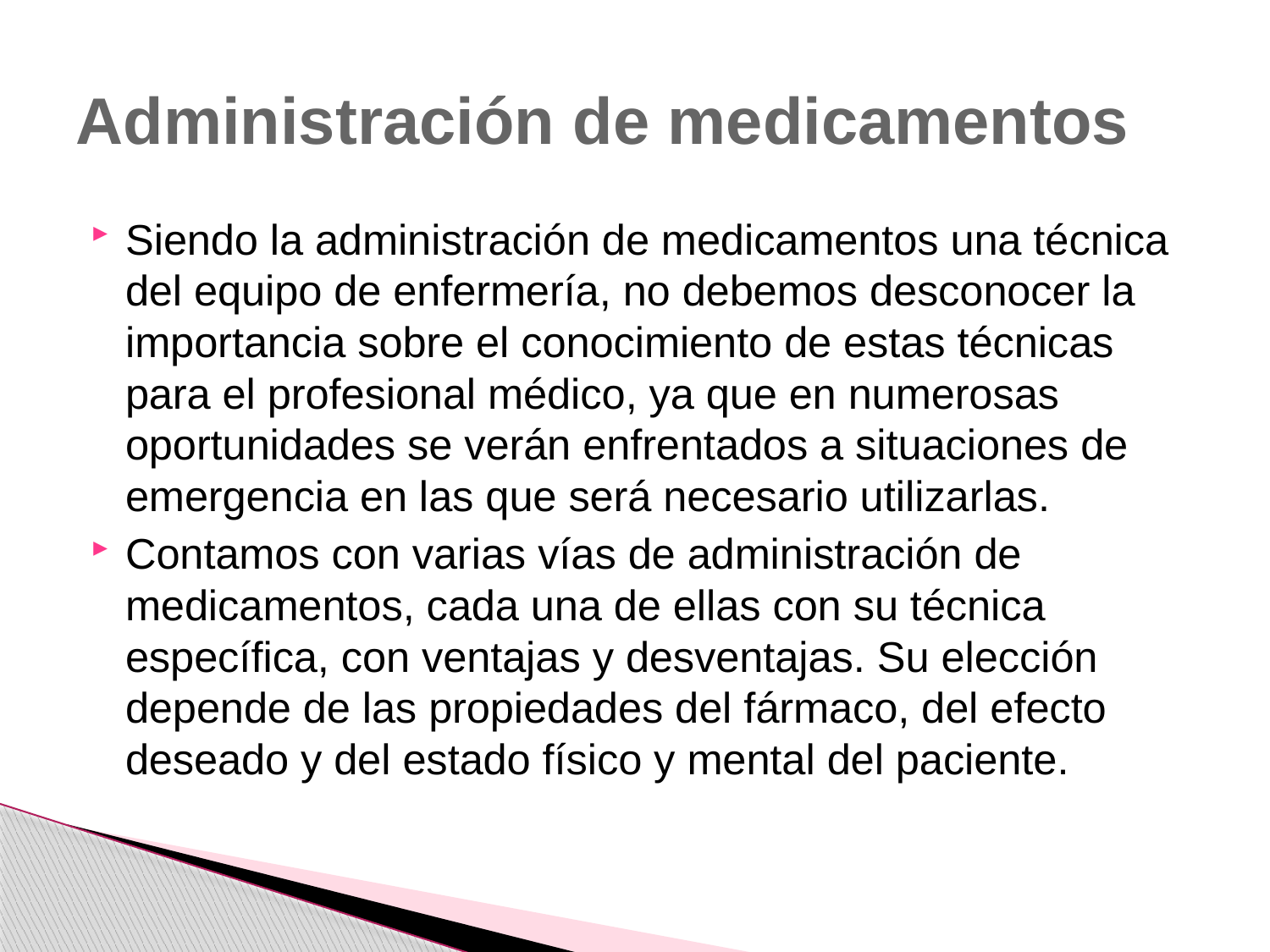

# Administración de medicamentos
Siendo la administración de medicamentos una técnica del equipo de enfermería, no debemos desconocer la importancia sobre el conocimiento de estas técnicas para el profesional médico, ya que en numerosas oportunidades se verán enfrentados a situaciones de emergencia en las que será necesario utilizarlas.
Contamos con varias vías de administración de medicamentos, cada una de ellas con su técnica específica, con ventajas y desventajas. Su elección depende de las propiedades del fármaco, del efecto deseado y del estado físico y mental del paciente.